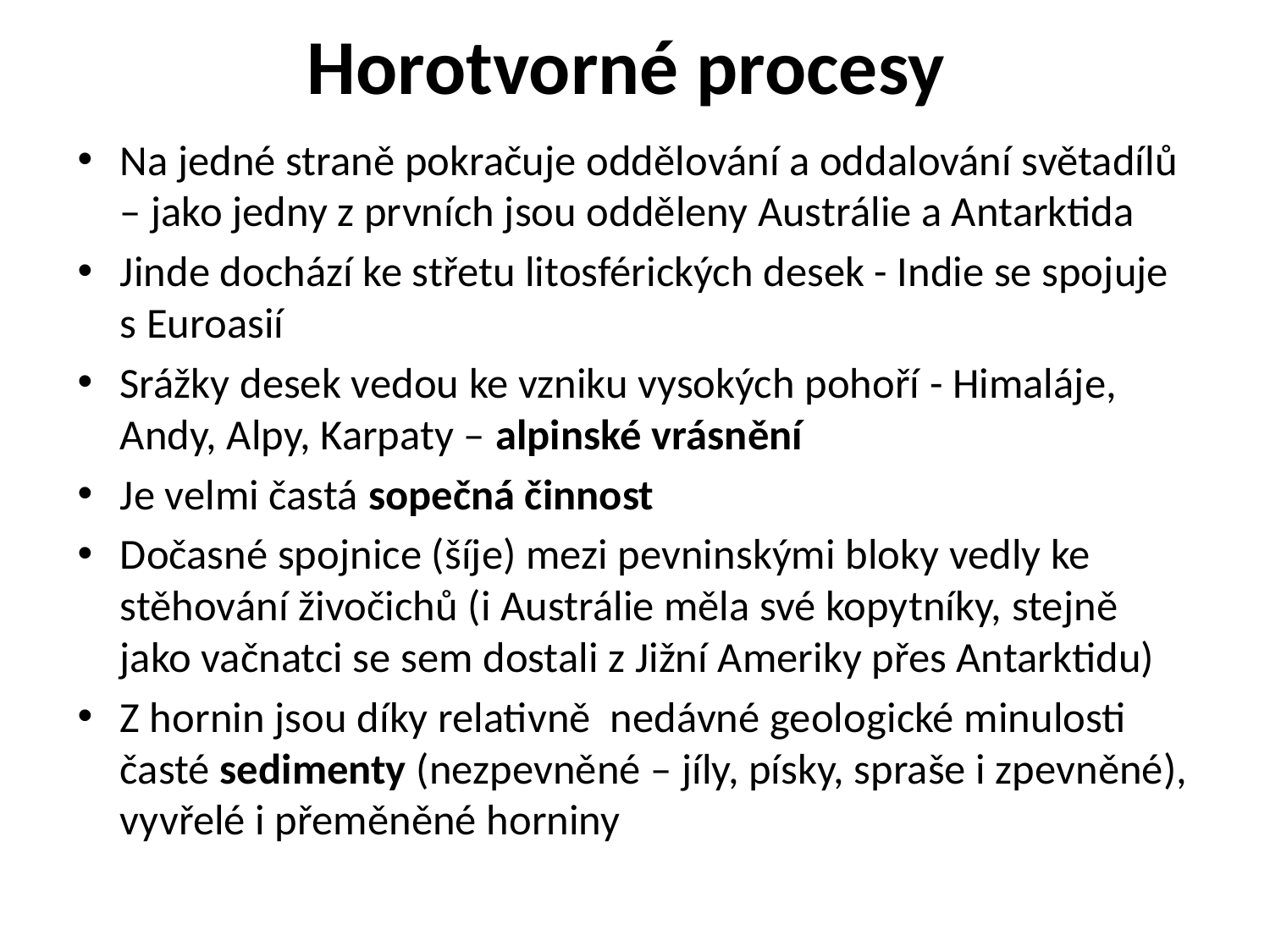

# Horotvorné procesy
Na jedné straně pokračuje oddělování a oddalování světadílů – jako jedny z prvních jsou odděleny Austrálie a Antarktida
Jinde dochází ke střetu litosférických desek - Indie se spojuje s Euroasií
Srážky desek vedou ke vzniku vysokých pohoří - Himaláje, Andy, Alpy, Karpaty – alpinské vrásnění
Je velmi častá sopečná činnost
Dočasné spojnice (šíje) mezi pevninskými bloky vedly ke stěhování živočichů (i Austrálie měla své kopytníky, stejně jako vačnatci se sem dostali z Jižní Ameriky přes Antarktidu)
Z hornin jsou díky relativně  nedávné geologické minulosti časté sedimenty (nezpevněné – jíly, písky, spraše i zpevněné), vyvřelé i přeměněné horniny